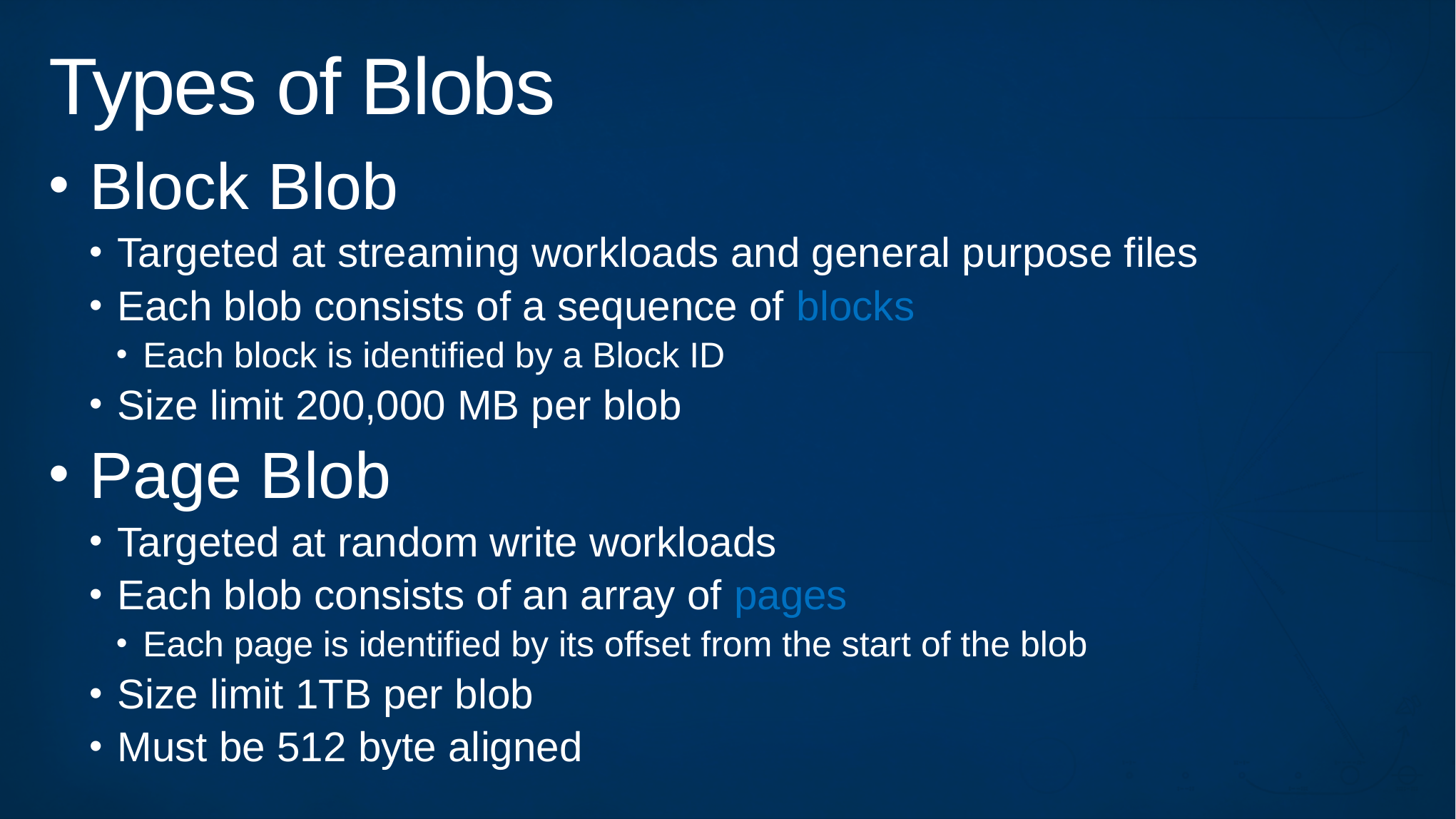

# Types of Blobs
Block Blob
Targeted at streaming workloads and general purpose files
Each blob consists of a sequence of blocks
Each block is identified by a Block ID
Size limit 200,000 MB per blob
Page Blob
Targeted at random write workloads
Each blob consists of an array of pages
Each page is identified by its offset from the start of the blob
Size limit 1TB per blob
Must be 512 byte aligned